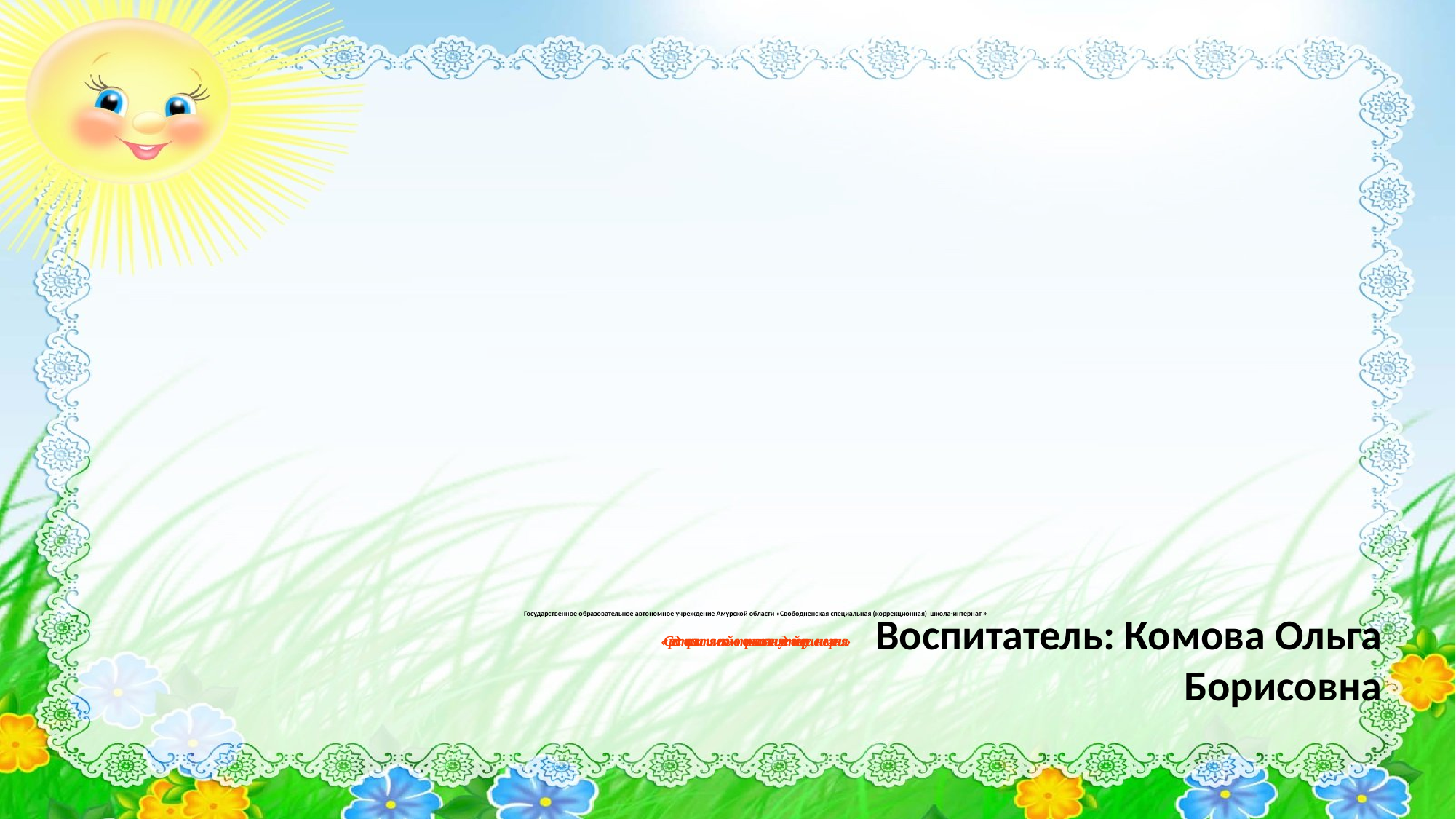

# Государственное образовательное автономное учреждение Амурской области «Свободненская специальная (коррекционная)  школа-интернат»   «Средства развития мелкой моторики и осязания у детей с нарушением зрения».
Воспитатель: Комова Ольга
 Борисовна